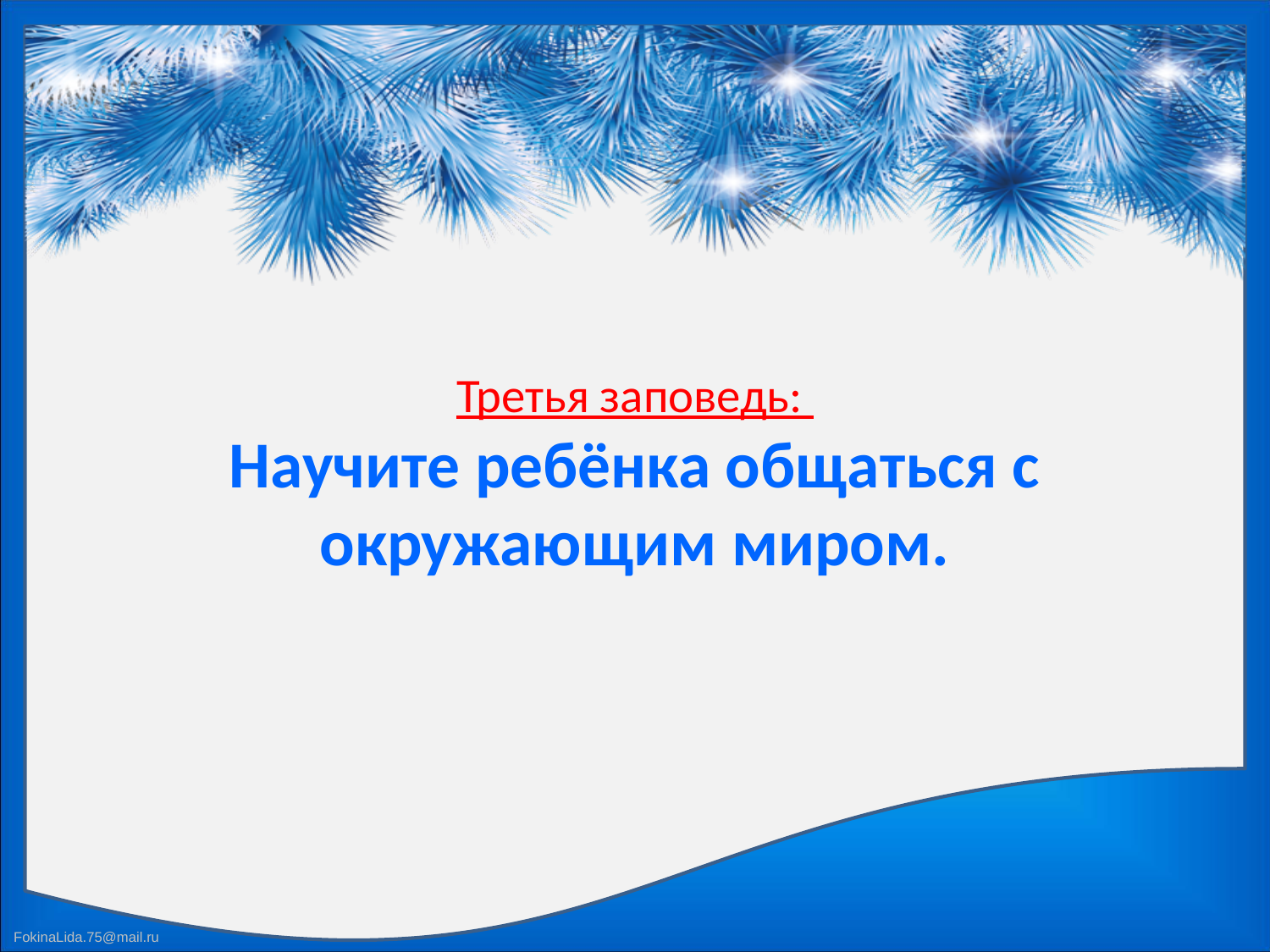

# Третья заповедь: Научите ребёнка общаться с окружающим миром.